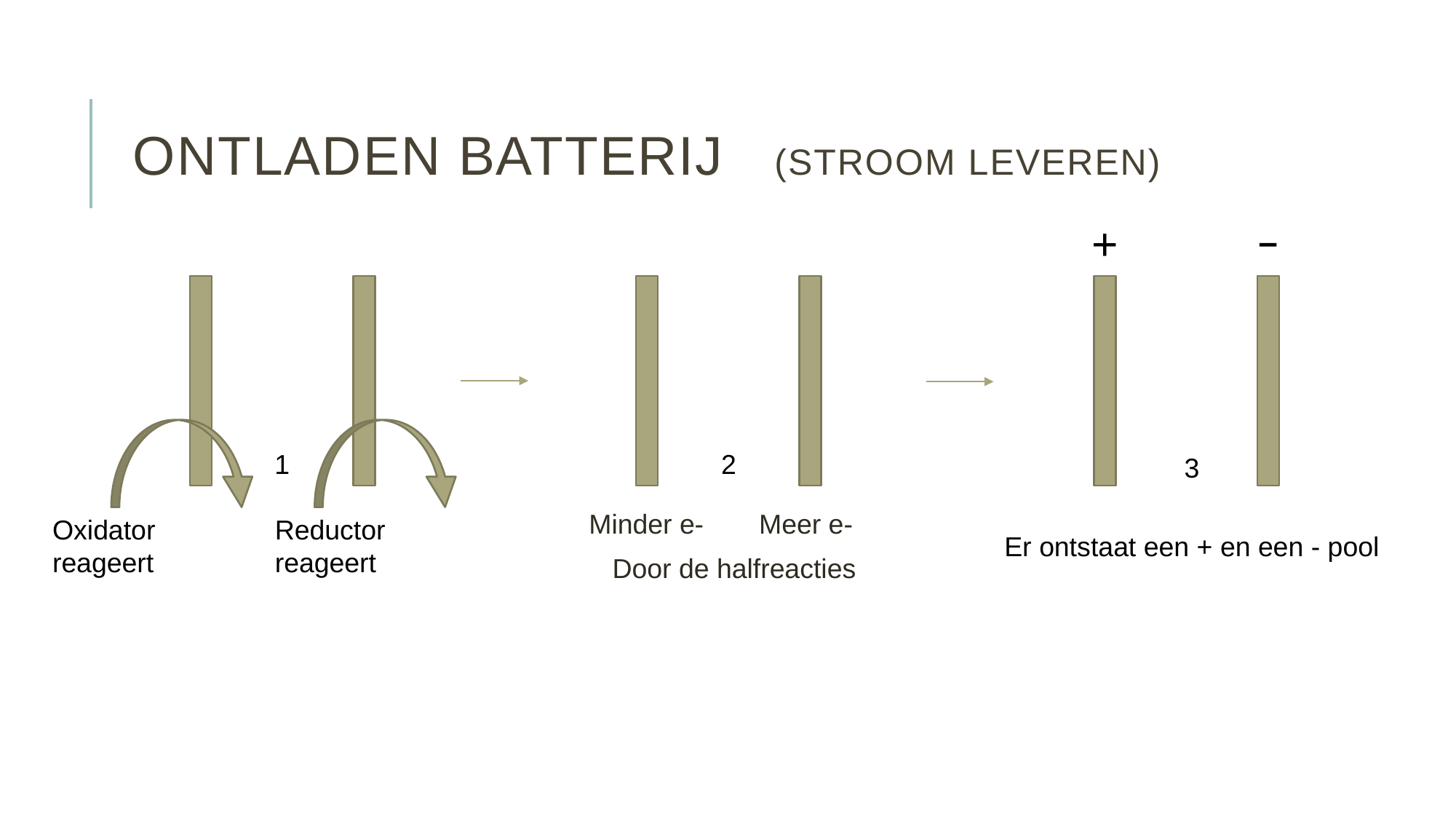

# ontladen Batterij   (stroom leveren)

+
−

1
2
3
Minder e-
Meer e-
Reductor
reageert
Oxidator
reageert
Er ontstaat een + en een - pool
Door de halfreacties